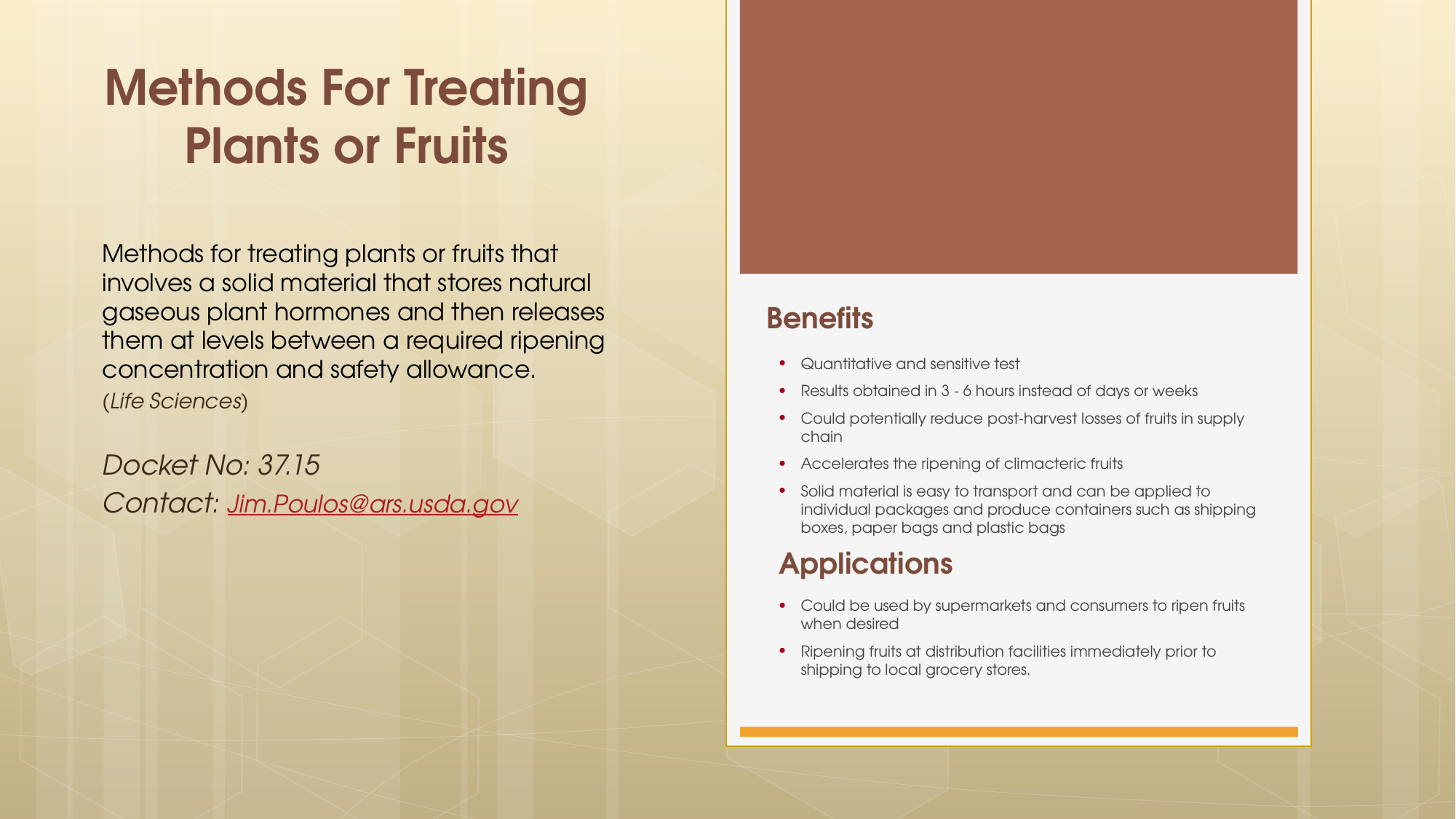

# Methods For Treating Plants or Fruits
Methods for treating plants or fruits that involves a solid material that stores natural gaseous plant hormones and then releases them at levels between a required ripening concentration and safety allowance.
(Life Sciences)
Docket No: 37.15
Contact: Jim.Poulos@ars.usda.gov

Benefits

Quantitative and sensitive test
Results obtained in 3 - 6 hours instead of days or weeks
Could potentially reduce post-harvest losses of fruits in supply chain
Accelerates the ripening of climacteric fruits
Solid material is easy to transport and can be applied to individual packages and produce containers such as shipping boxes, paper bags and plastic bags
Applications

Could be used by supermarkets and consumers to ripen fruits when desired
Ripening fruits at distribution facilities immediately prior to shipping to local grocery stores.